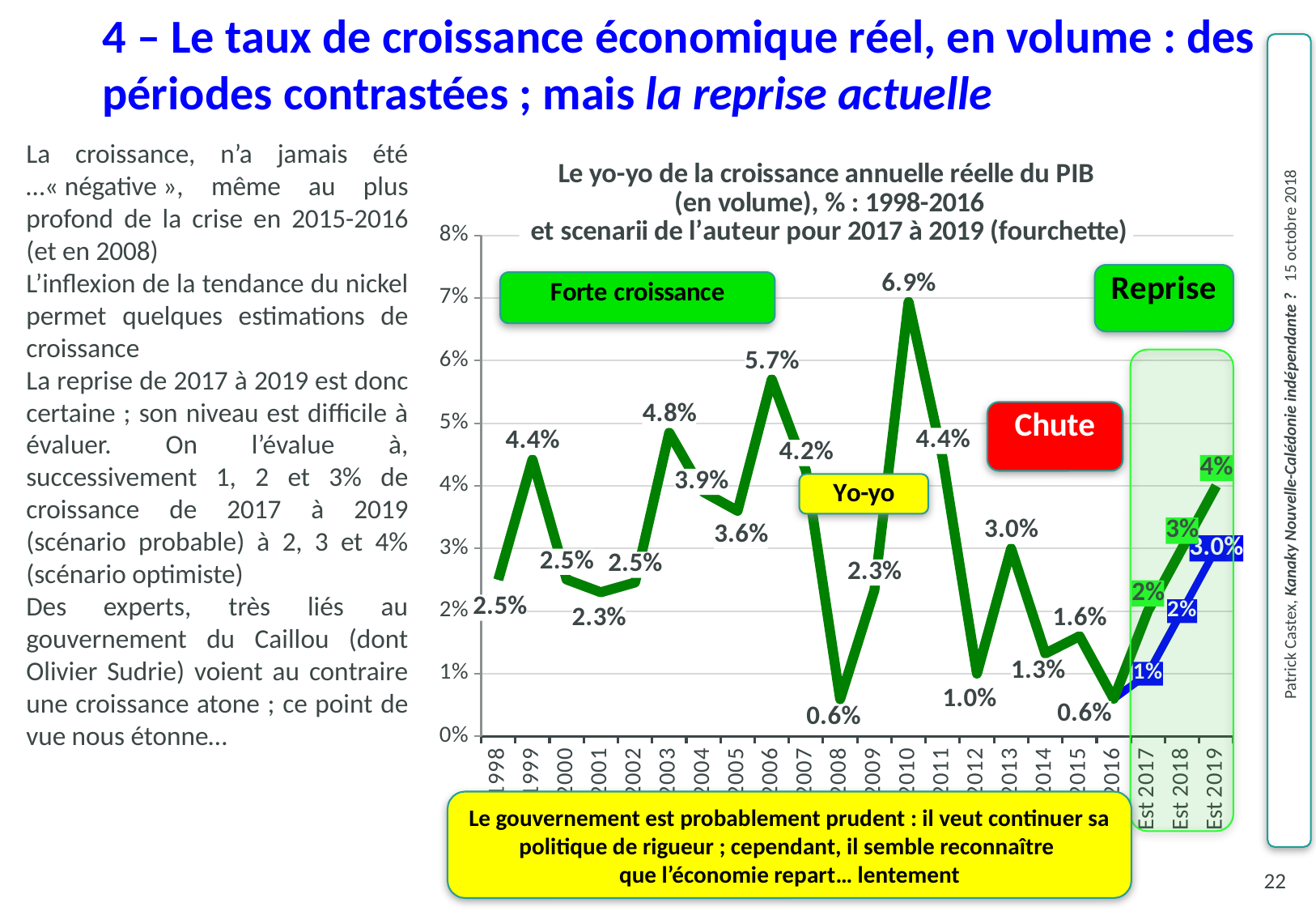

4 – Le taux de croissance économique réel, en volume : des périodes contrastées ; mais la reprise actuelle
La croissance, n’a jamais été …« négative », même au plus profond de la crise en 2015-2016 (et en 2008)
L’inflexion de la tendance du nickel permet quelques estimations de croissance
La reprise de 2017 à 2019 est donc certaine ; son niveau est difficile à évaluer. On l’évalue à, successivement 1, 2 et 3% de croissance de 2017 à 2019 (scénario probable) à 2, 3 et 4% (scénario optimiste)
Des experts, très liés au gouvernement du Caillou (dont Olivier Sudrie) voient au contraire une croissance atone ; ce point de vue nous étonne…

[unsupported chart]

Le gouvernement est probablement prudent : il veut continuer sa politique de rigueur ; cependant, il semble reconnaître
que l’économie repart… lentement